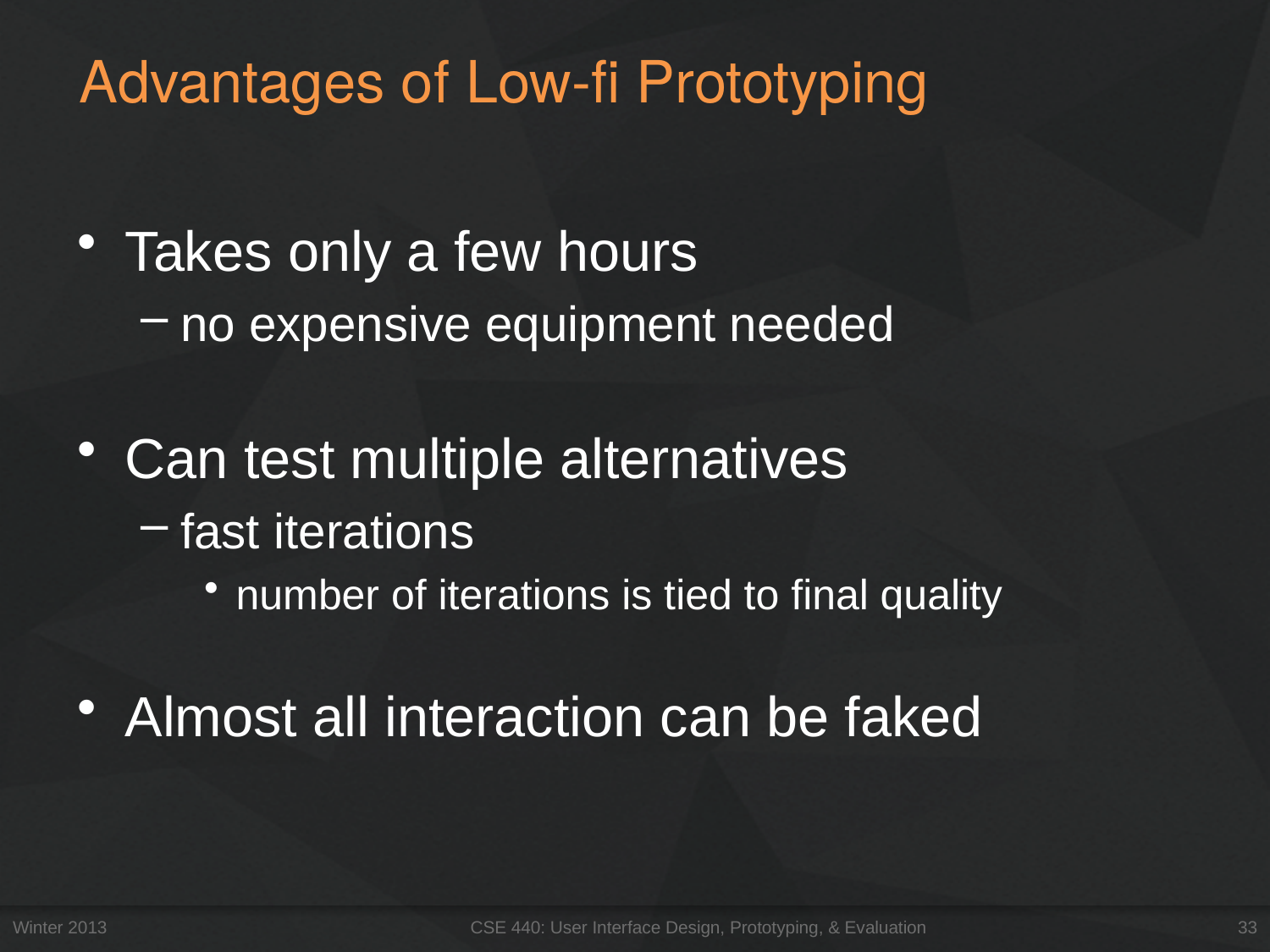

# Advantages of Low-fi Prototyping
Takes only a few hours
no expensive equipment needed
Can test multiple alternatives
fast iterations
number of iterations is tied to final quality
Almost all interaction can be faked
Winter 2013
CSE 440: User Interface Design, Prototyping, & Evaluation
33